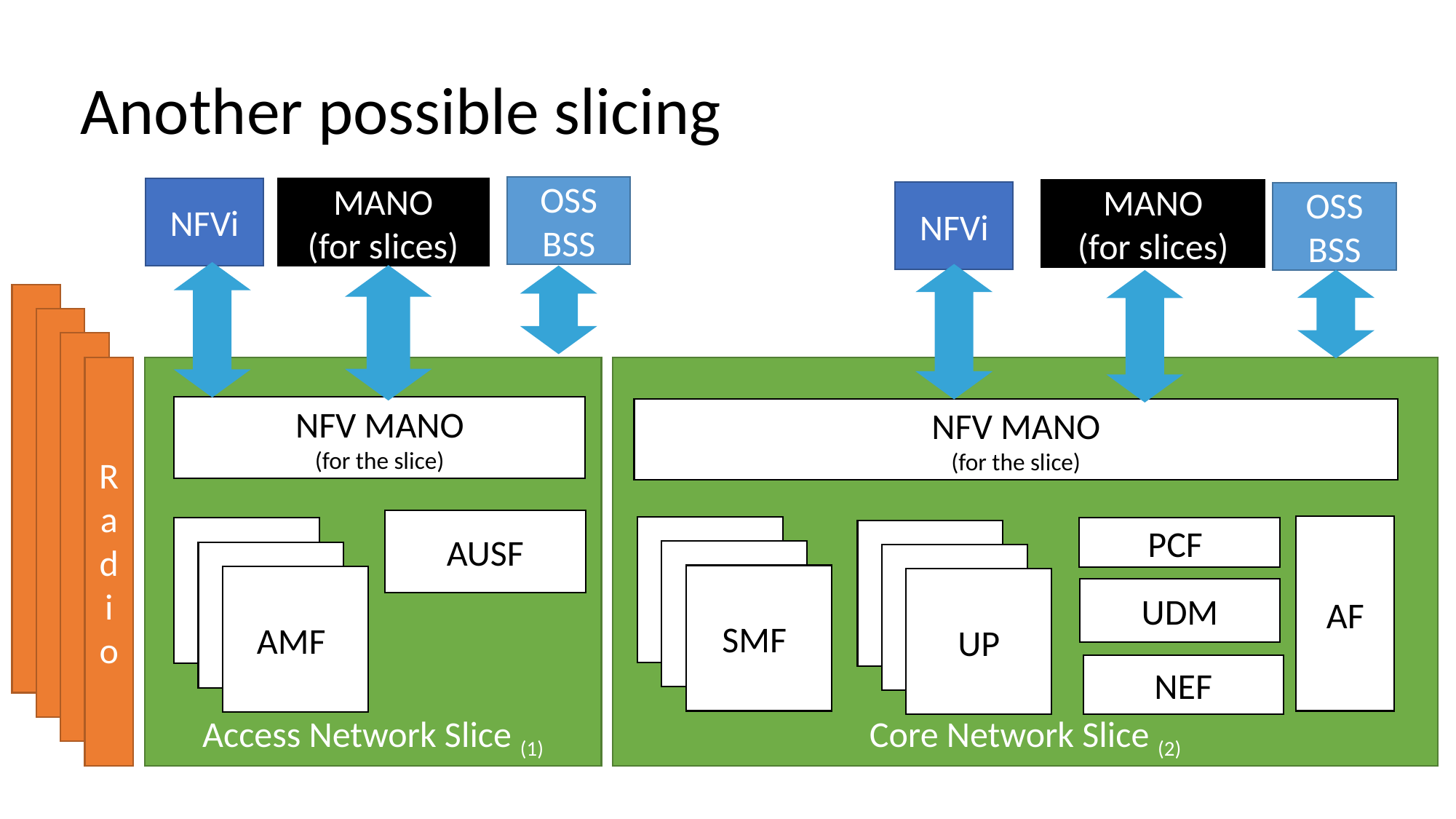

# Another possible slicing
OSS BSS
NFVi
MANO
(for slices)
MANO
(for slices)
NFVi
OSS BSS

Radio
Access Network Slice (1)
Core Network Slice (2)
NFV MANO
(for the slice)
NFV MANO
(for the slice)
AUSF
AF
SMF
AMF
PCF
UP
SMF
AMF
UP
SMF
AMF
UP
UDM
NEF